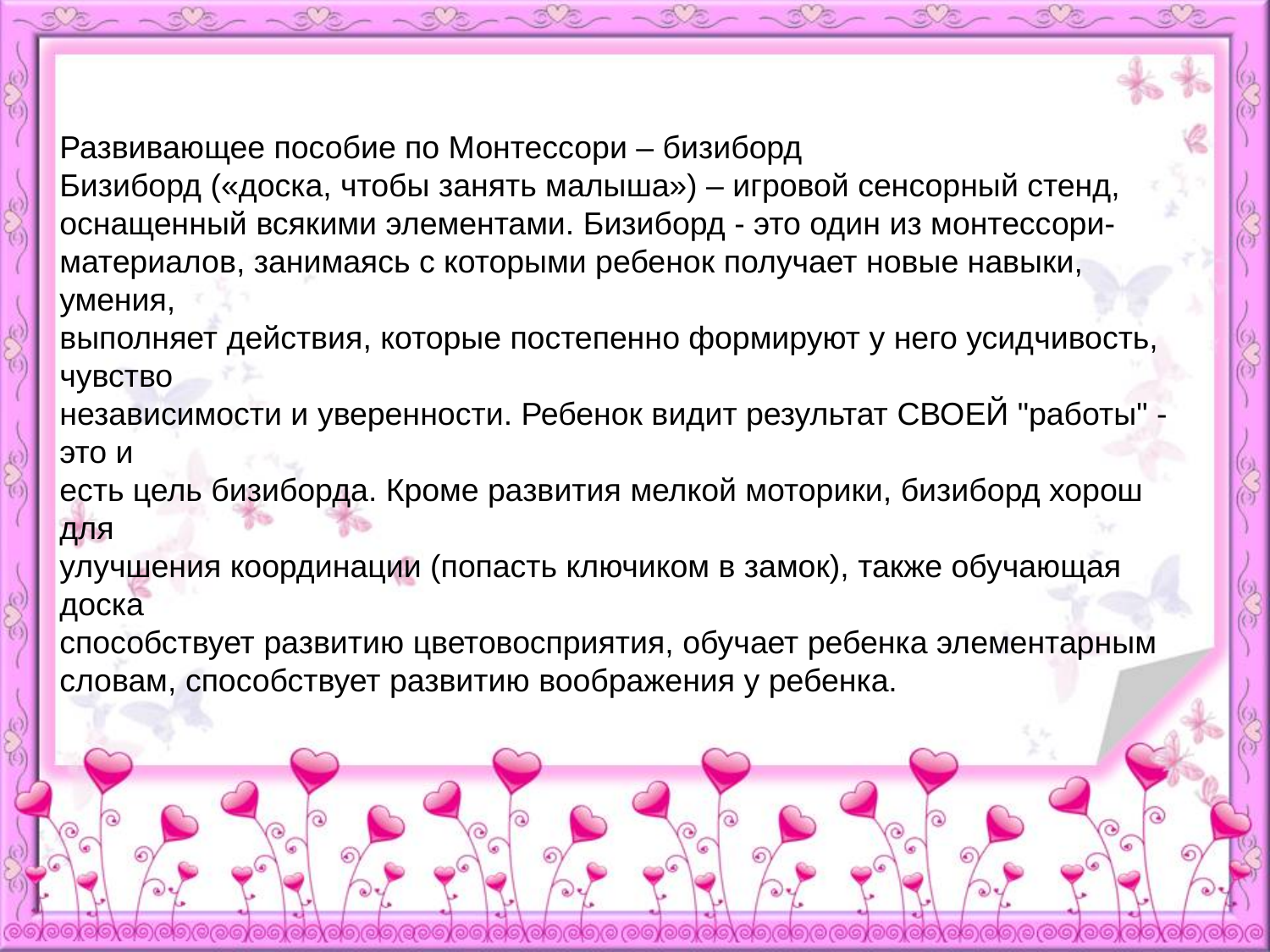

Развивающее пособие по Монтессори – бизиборд
Бизиборд («доска, чтобы занять малыша») – игровой сенсорный стенд,
оснащенный всякими элементами. Бизиборд - это один из монтессори-
материалов, занимаясь с которыми ребенок получает новые навыки, умения,
выполняет действия, которые постепенно формируют у него усидчивость, чувство
независимости и уверенности. Ребенок видит результат СВОЕЙ "работы" - это и
есть цель бизиборда. Кроме развития мелкой моторики, бизиборд хорош для
улучшения координации (попасть ключиком в замок), также обучающая доска
способствует развитию цветовосприятия, обучает ребенка элементарным
словам, способствует развитию воображения у ребенка.